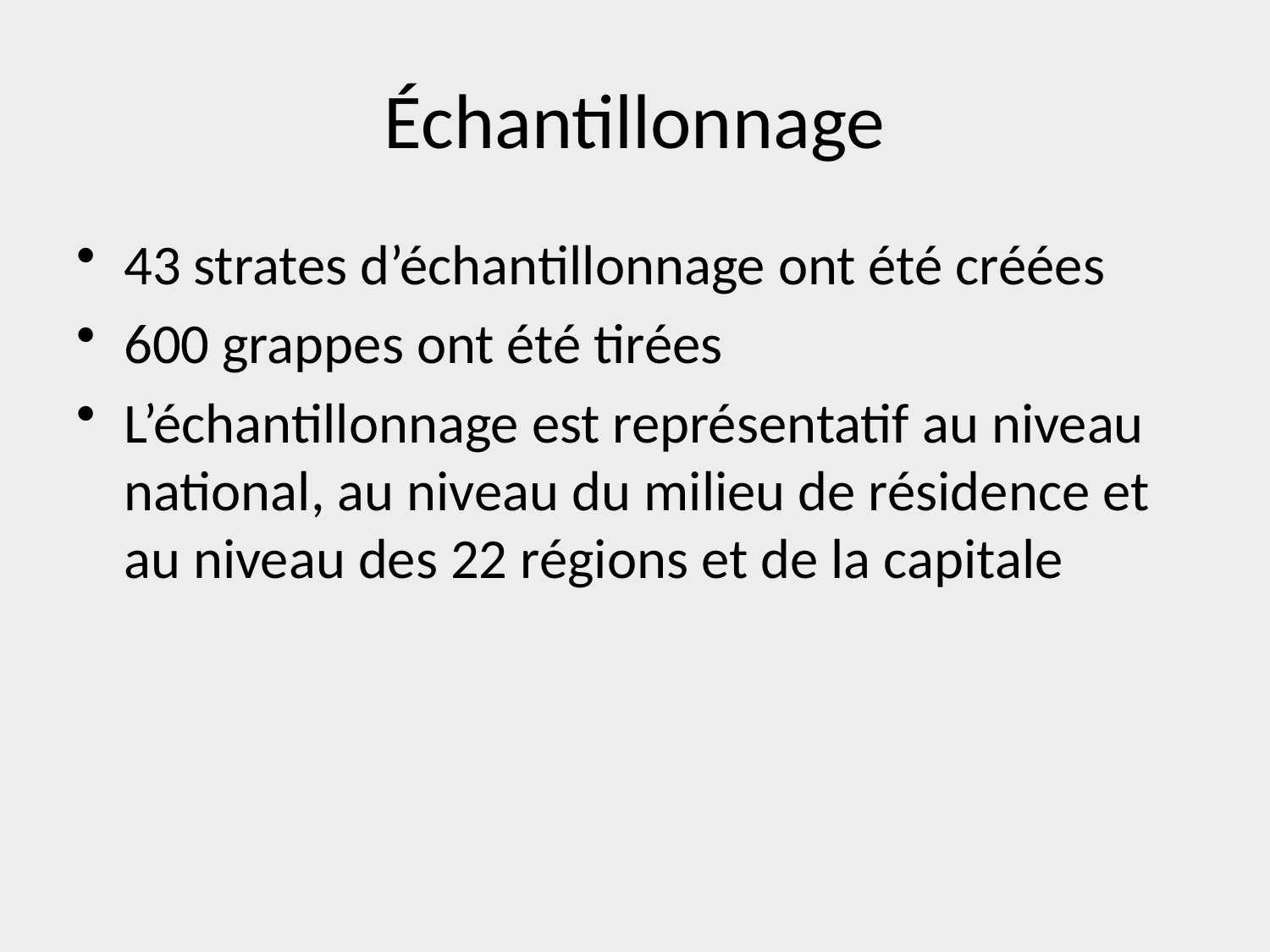

# Échantillonnage
43 strates d’échantillonnage ont été créées
600 grappes ont été tirées
L’échantillonnage est représentatif au niveau national, au niveau du milieu de résidence et au niveau des 22 régions et de la capitale